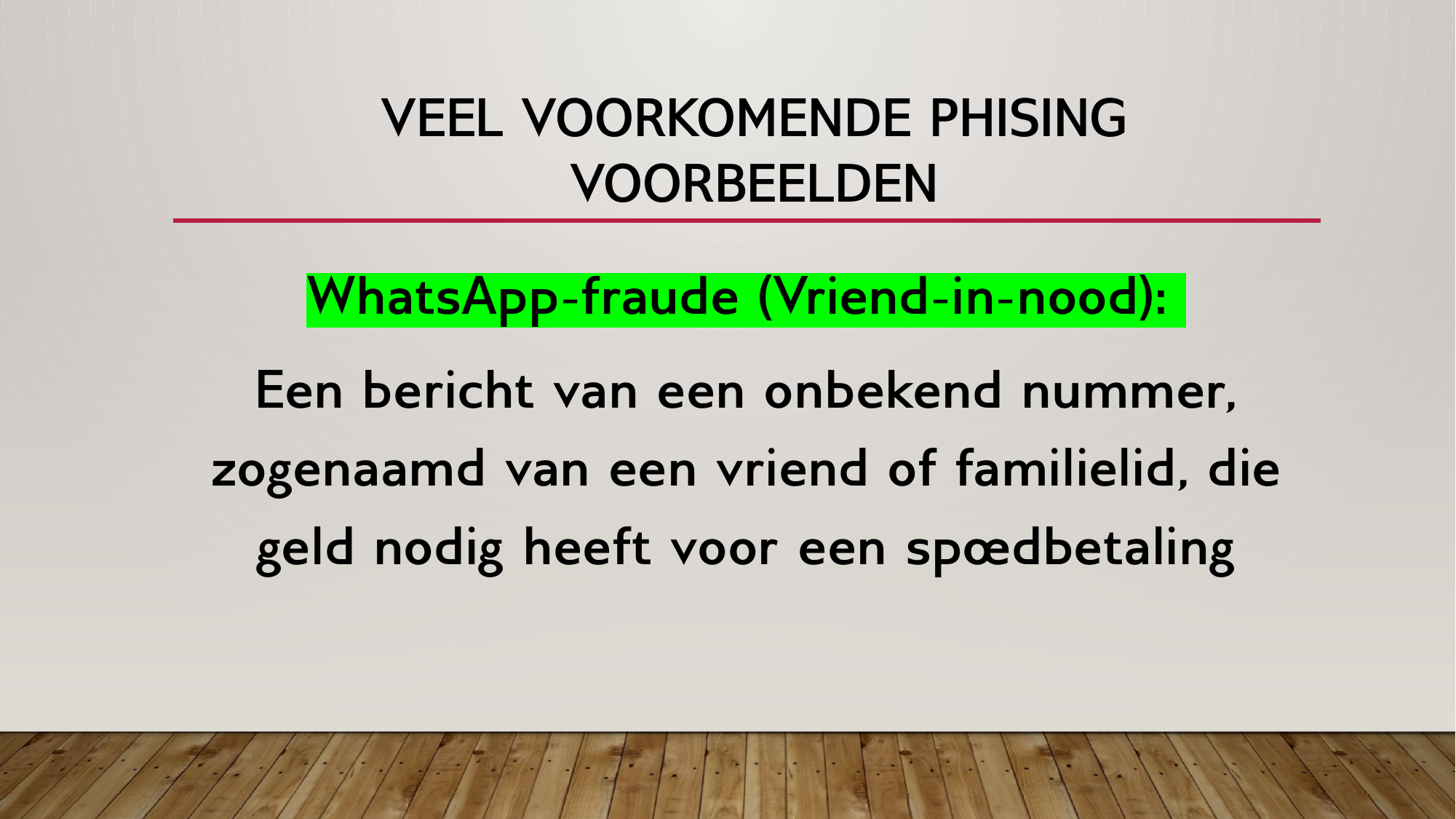

#
VEEL VOORKOMENDE PHISING VOORBEELDEN
WhatsApp-fraude (Vriend-in-nood):
Een bericht van een onbekend nummer, zogenaamd van een vriend of familielid, die geld nodig heeft voor een spoedbetaling